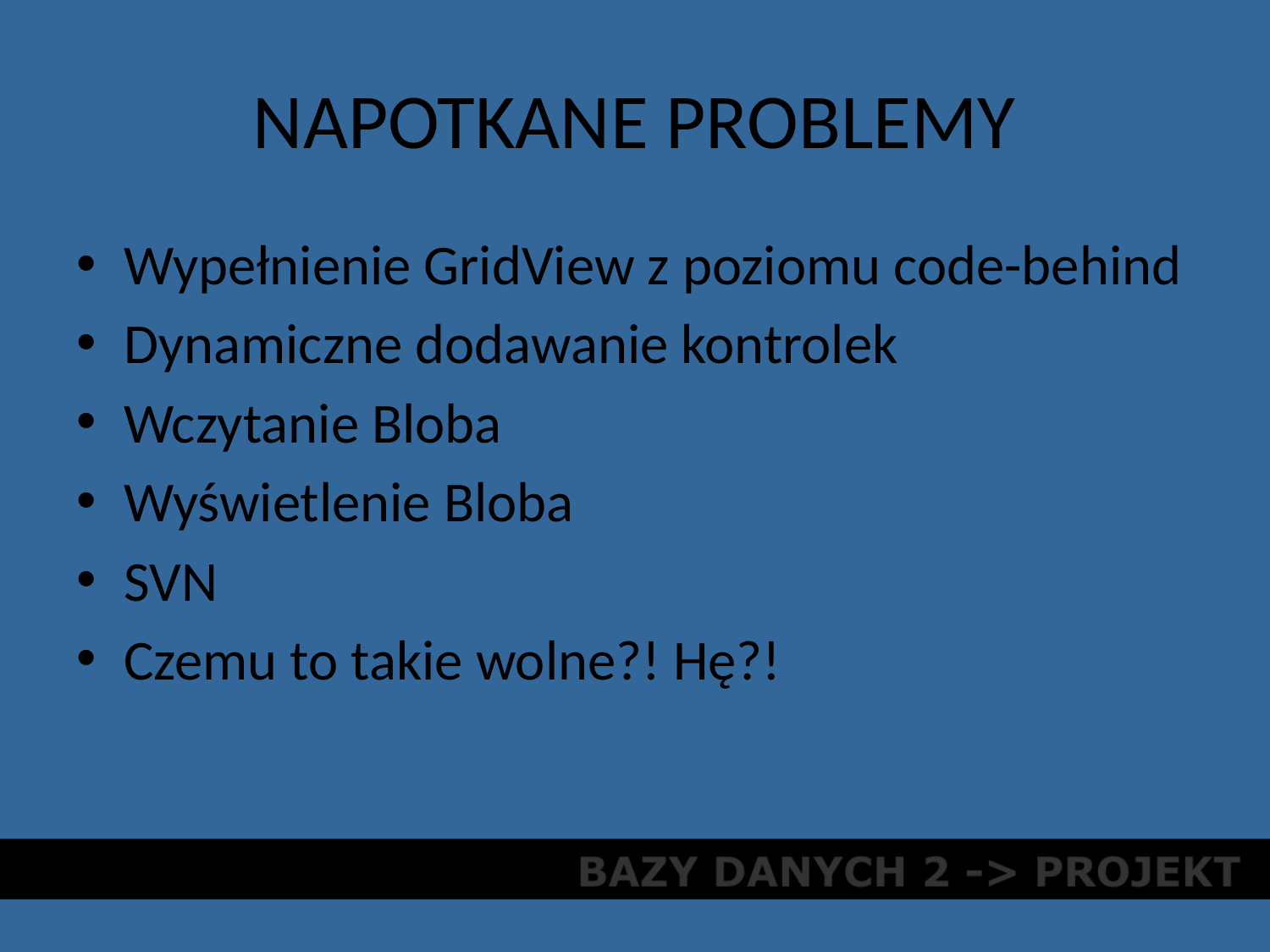

# NAPOTKANE PROBLEMY
Wypełnienie GridView z poziomu code-behind
Dynamiczne dodawanie kontrolek
Wczytanie Bloba
Wyświetlenie Bloba
SVN
Czemu to takie wolne?! Hę?!